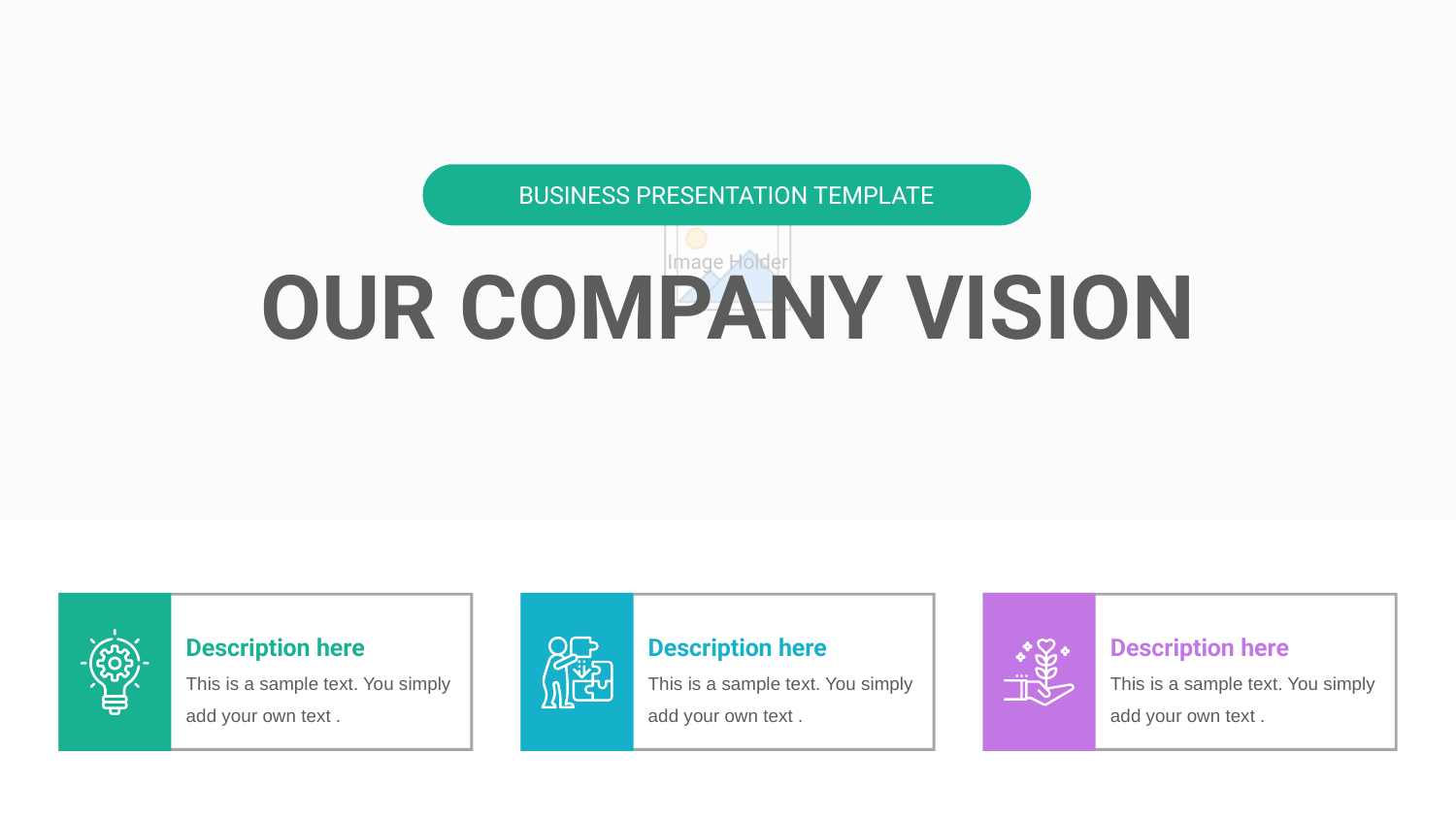

BUSINESS PRESENTATION TEMPLATE
OUR COMPANY VISION

Description here
This is a sample text. You simply add your own text .
Description here
This is a sample text. You simply add your own text .
Description here
This is a sample text. You simply add your own text .